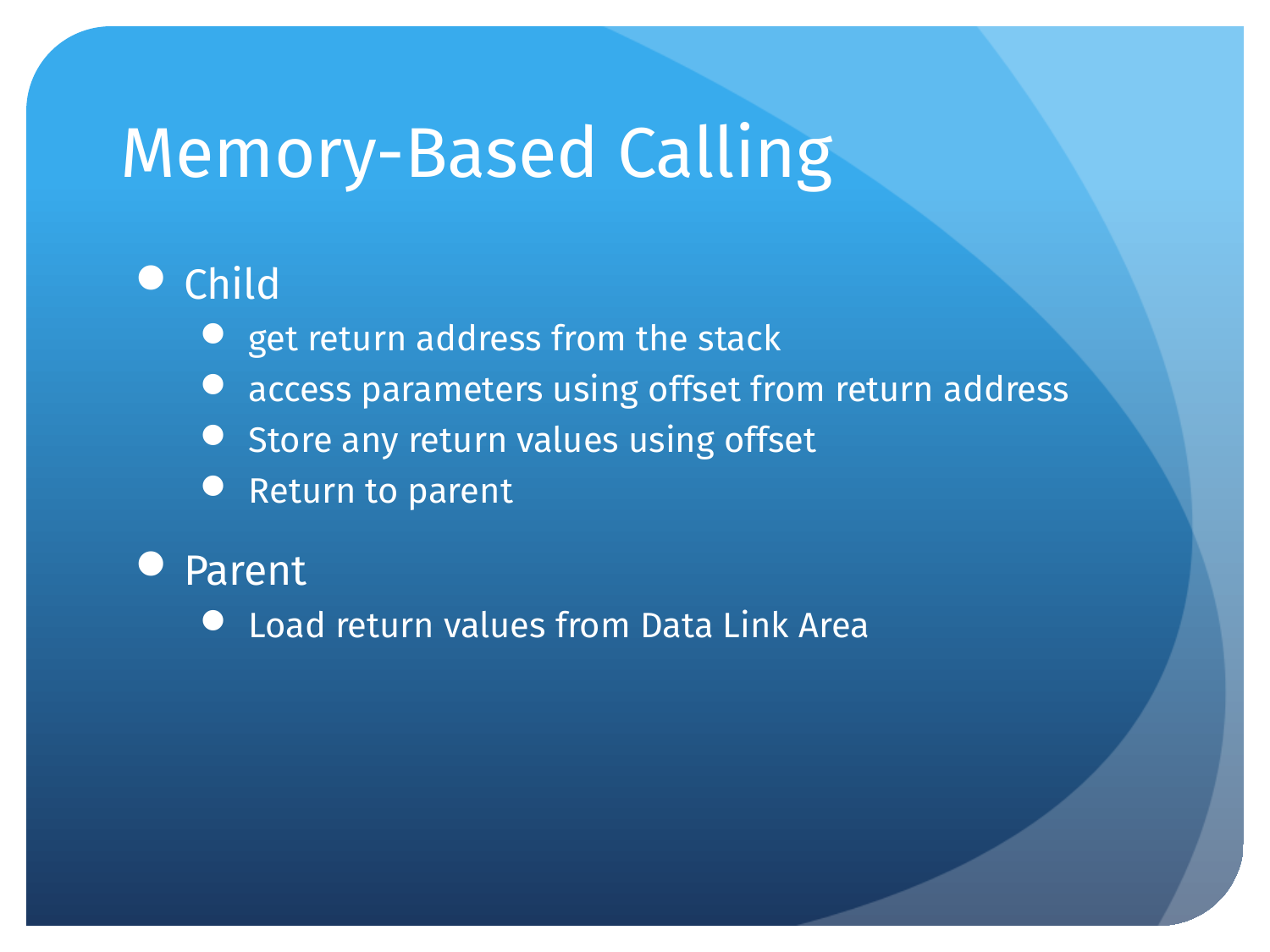

# Memory-Based Calling
Child
get return address from the stack
access parameters using offset from return address
Store any return values using offset
Return to parent
Parent
Load return values from Data Link Area